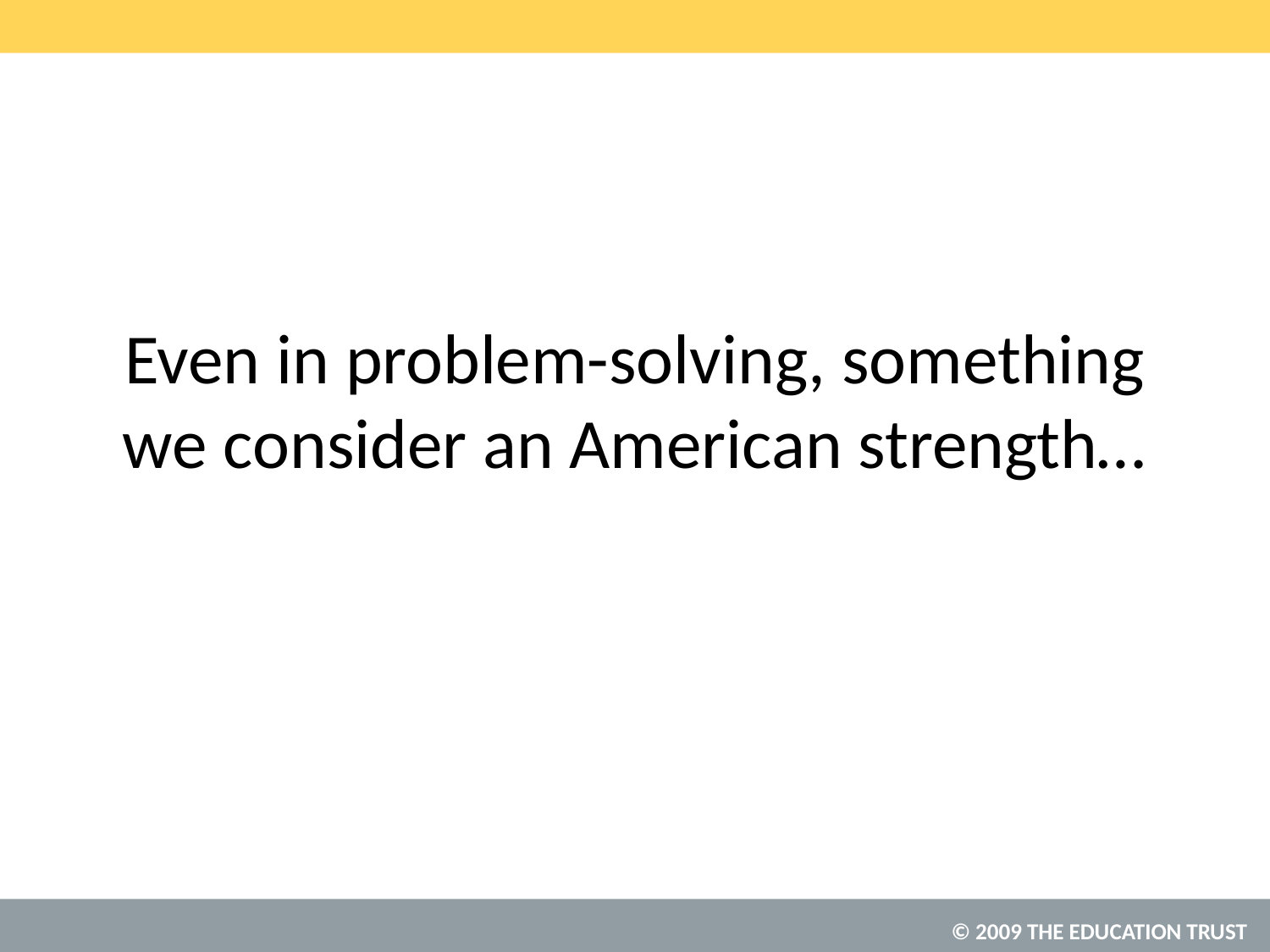

# Even in problem-solving, something we consider an American strength…